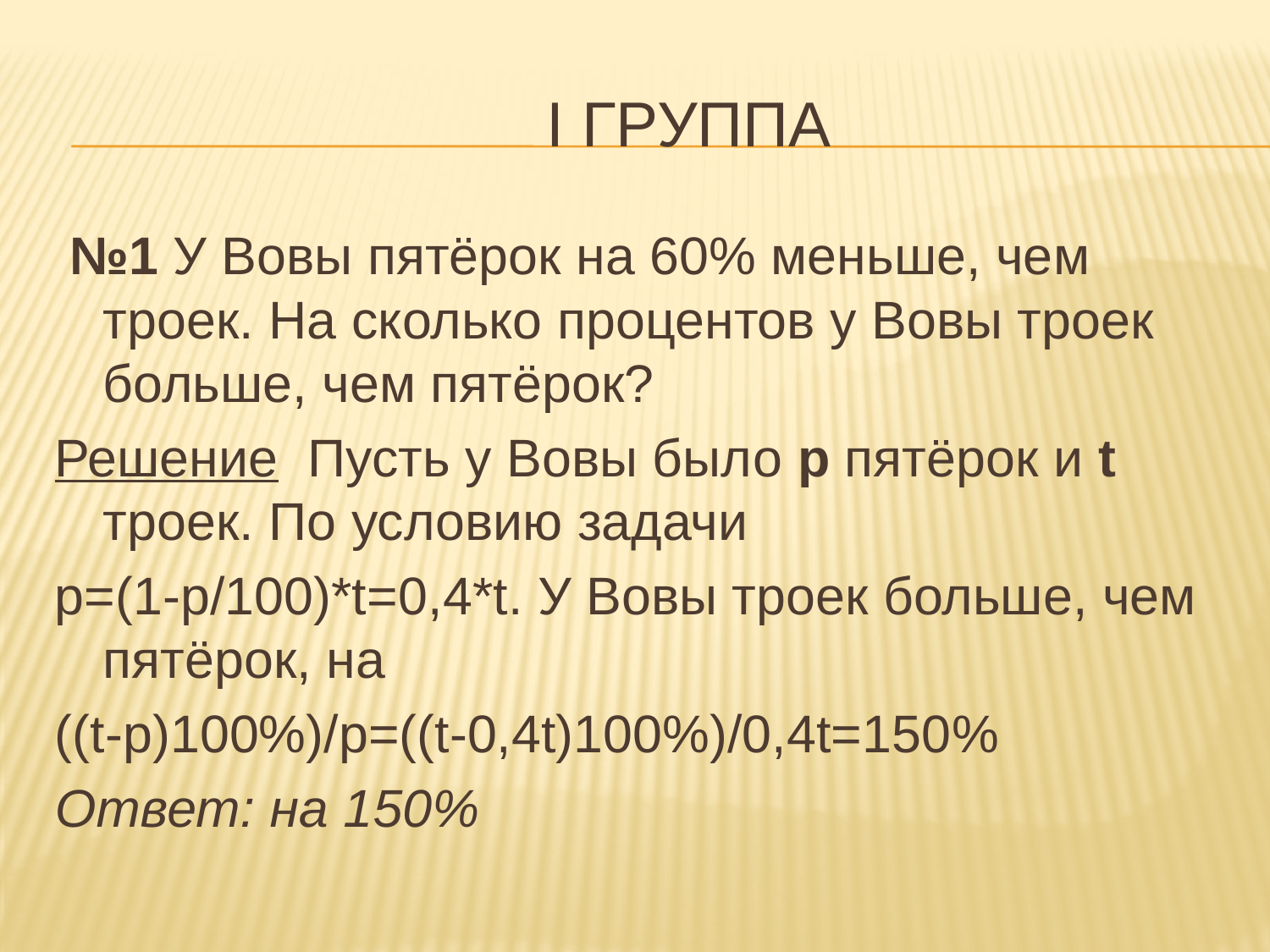

# I группа
 №1 У Вовы пятёрок на 60% меньше, чем троек. На сколько процентов у Вовы троек больше, чем пятёрок?
Решение  Пусть у Вовы было p пятёрок и t троек. По условию задачи
p=(1-p/100)*t=0,4*t. У Вовы троек больше, чем пятёрок, на
((t-p)100%)/p=((t-0,4t)100%)/0,4t=150%
Ответ: на 150%